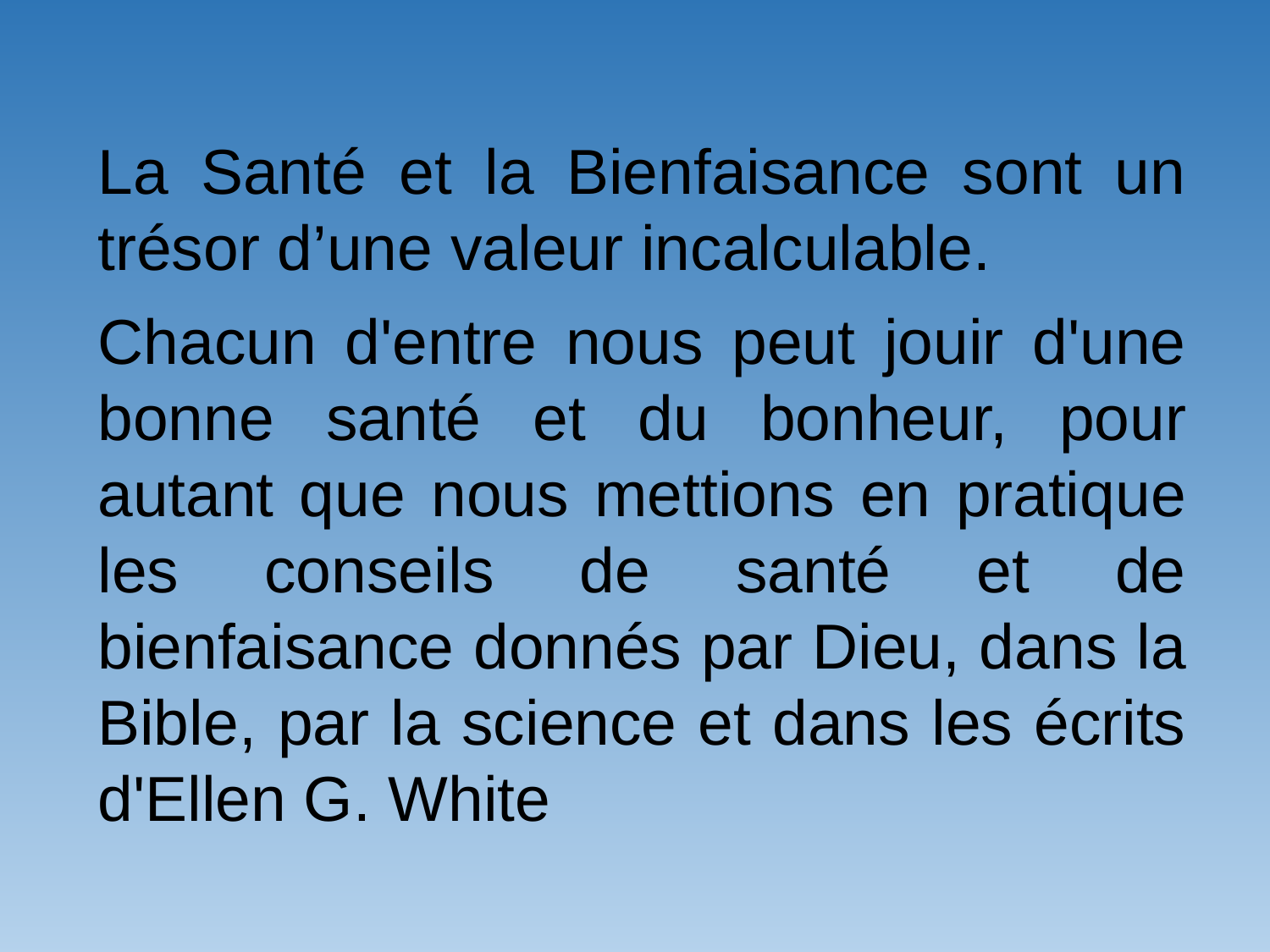

La Santé et la Bienfaisance sont un trésor d’une valeur incalculable.
Chacun d'entre nous peut jouir d'une bonne santé et du bonheur, pour autant que nous mettions en pratique les conseils de santé et de bienfaisance donnés par Dieu, dans la Bible, par la science et dans les écrits d'Ellen G. White